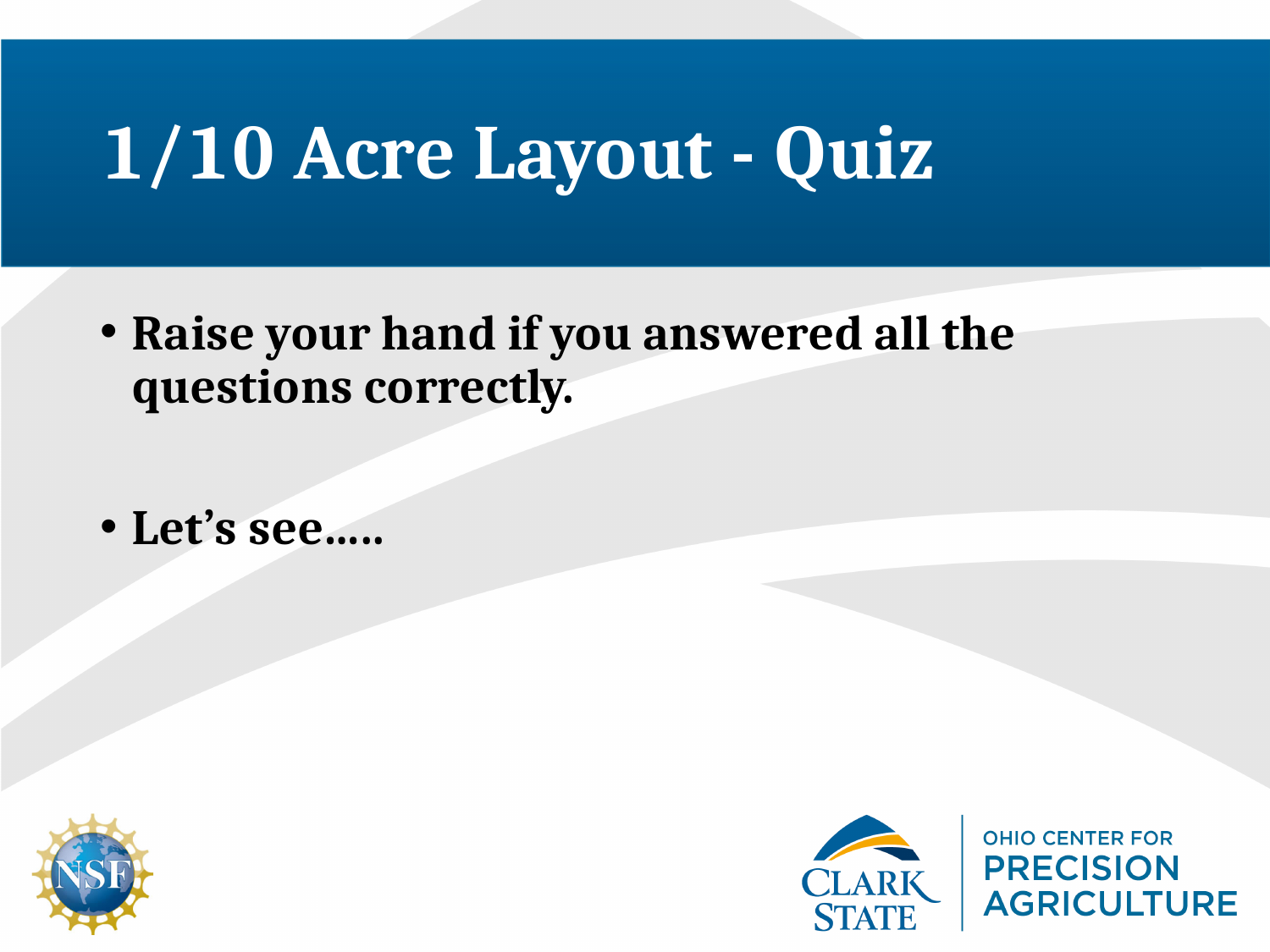

# 1/10 Acre Layout - Quiz
Raise your hand if you answered all the questions correctly.

Let’s see…..